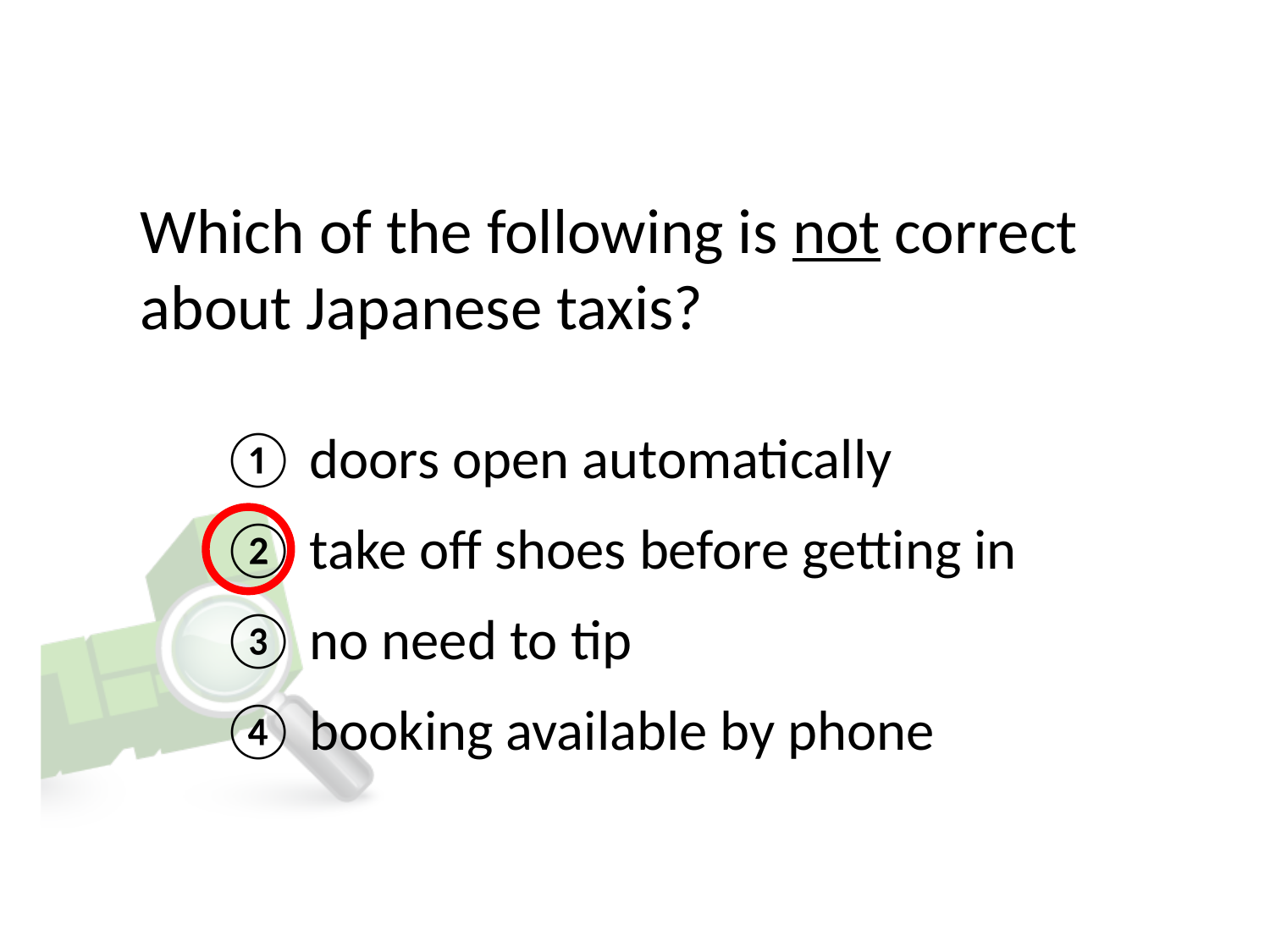

# Which of the following is not correct about Japanese taxis?
① doors open automatically
② take off shoes before getting in
③ no need to tip
④ booking available by phone